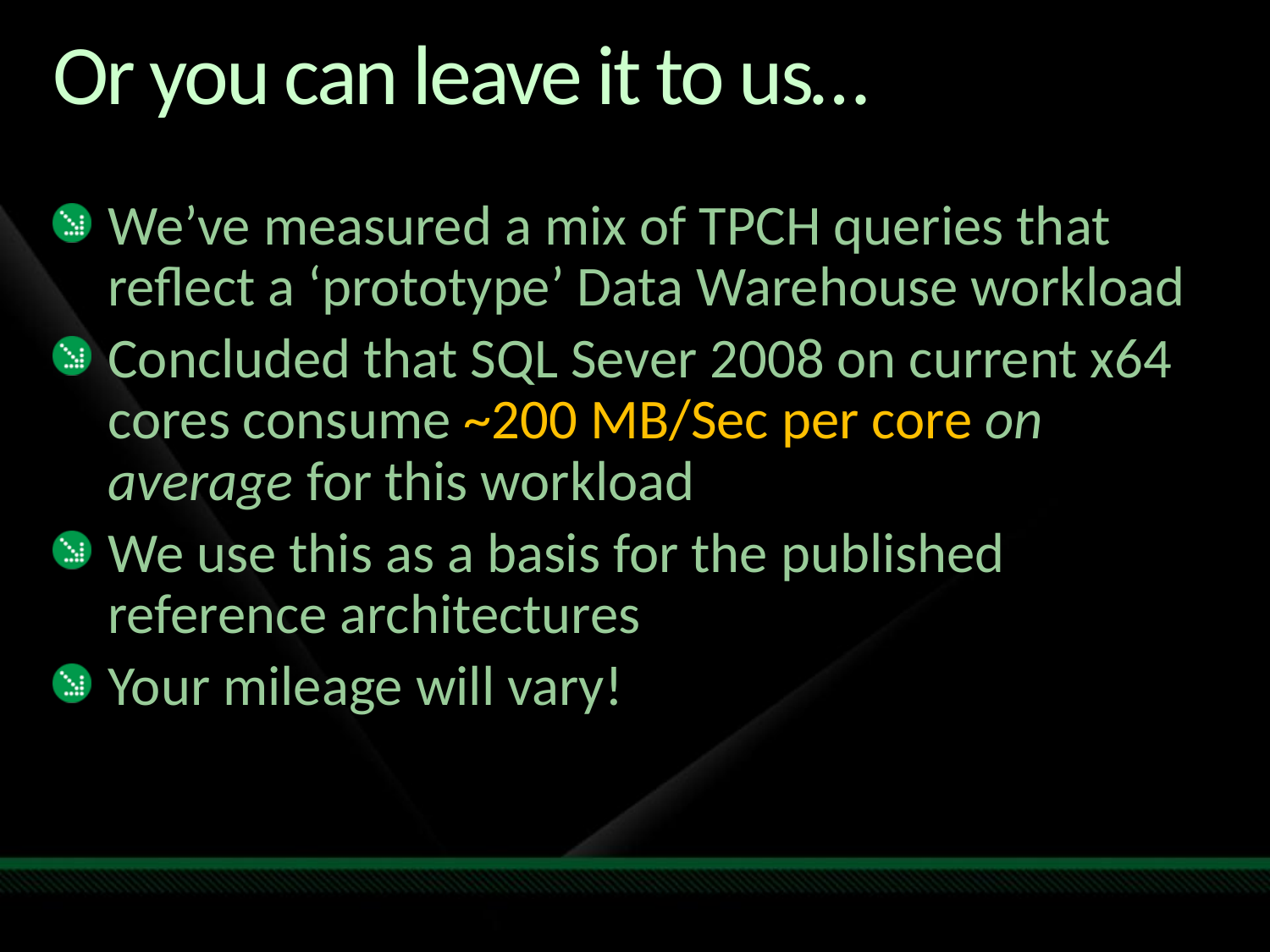

# Or you can leave it to us…
We’ve measured a mix of TPCH queries that reflect a ‘prototype’ Data Warehouse workload
Concluded that SQL Sever 2008 on current x64 cores consume ~200 MB/Sec per core on average for this workload
We use this as a basis for the published reference architectures
Your mileage will vary!